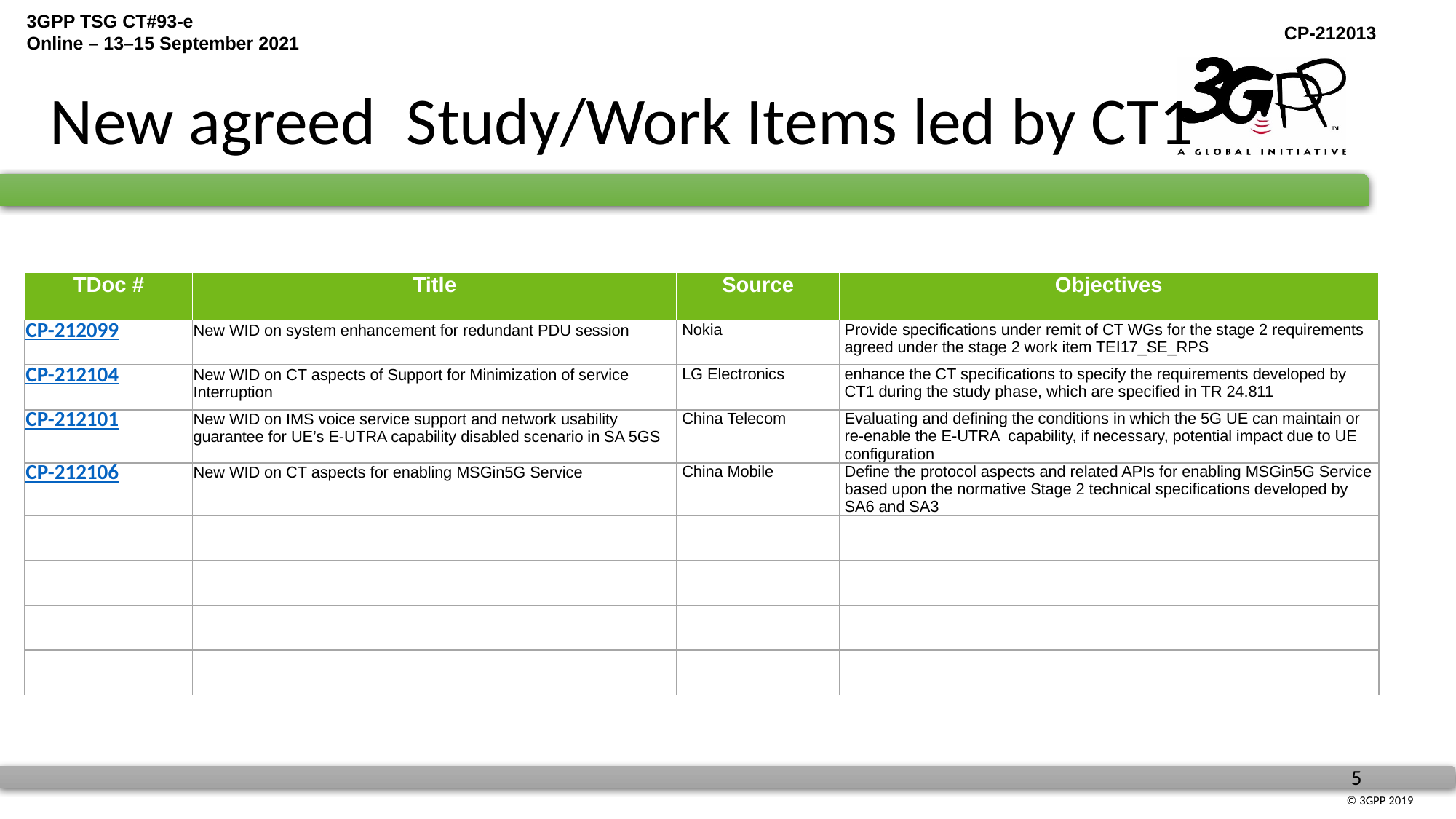

# New agreed  Study/Work Items led by CT1
| TDoc # | Title | Source | Objectives |
| --- | --- | --- | --- |
| CP-212099 | New WID on system enhancement for redundant PDU session | Nokia | Provide specifications under remit of CT WGs for the stage 2 requirements agreed under the stage 2 work item TEI17\_SE\_RPS |
| CP-212104 | New WID on CT aspects of Support for Minimization of service Interruption | LG Electronics | enhance the CT specifications to specify the requirements developed by CT1 during the study phase, which are specified in TR 24.811 |
| CP-212101 | New WID on IMS voice service support and network usability guarantee for UE’s E-UTRA capability disabled scenario in SA 5GS | China Telecom | Evaluating and defining the conditions in which the 5G UE can maintain or re-enable the E-UTRA capability, if necessary, potential impact due to UE configuration |
| CP-212106 | New WID on CT aspects for enabling MSGin5G Service | China Mobile | Define the protocol aspects and related APIs for enabling MSGin5G Service based upon the normative Stage 2 technical specifications developed by SA6 and SA3 |
|  |  |  |  |
|  |  |  |  |
|  |  |  |  |
|  |  |  |  |